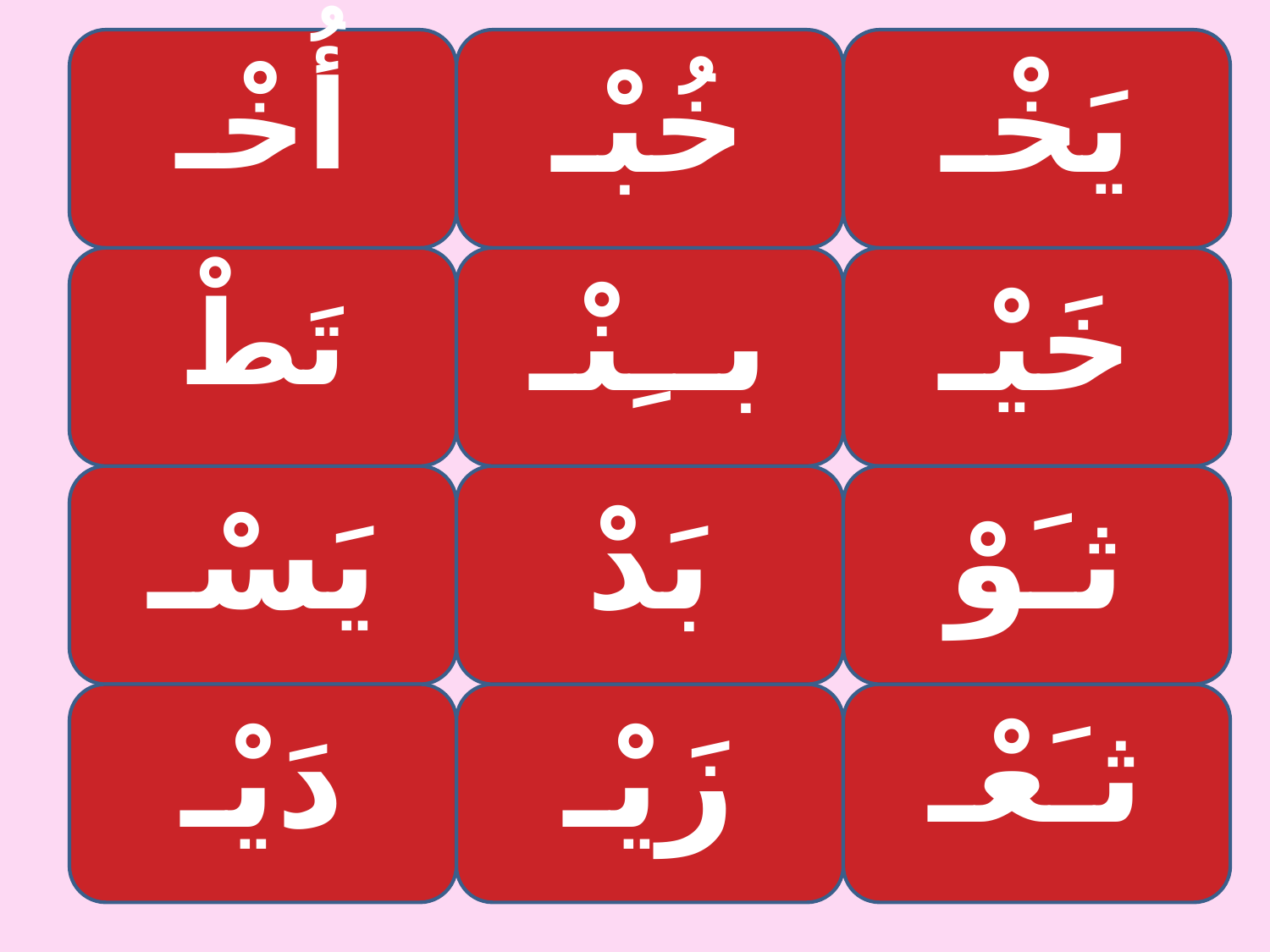

أُخْـ

خُبْـ

يَخْـ

تَطْ

بــِنْـ

خَيْـ

يَسْـ

بَدْ

ثـَوْ

دَيْـ

زَيْـ

ثـَعْـ